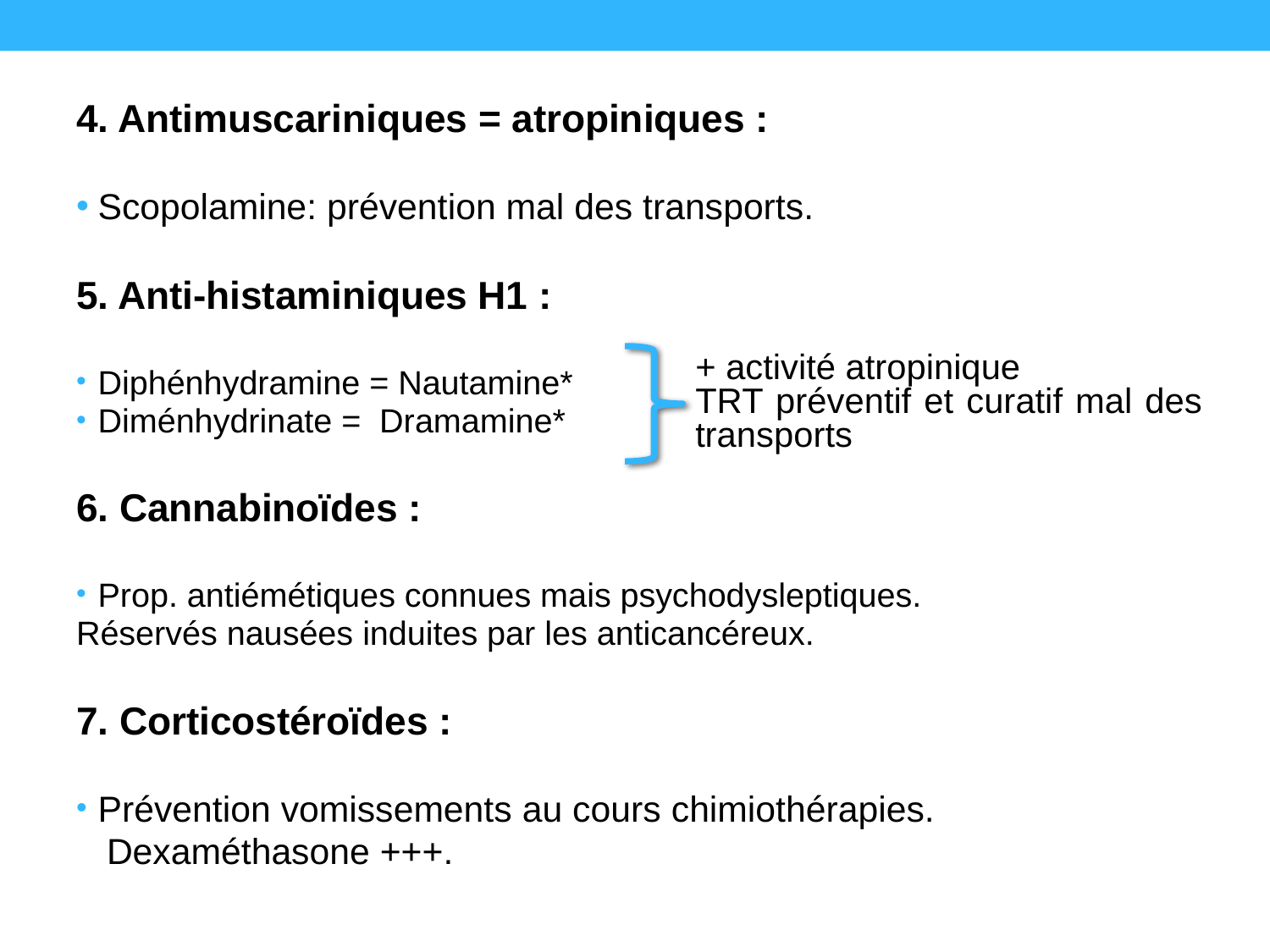

4. Antimuscariniques = atropiniques :

Scopolamine: prévention mal des transports.

5. Anti-histaminiques H1 :

Diphénhydramine = Nautamine*
Diménhydrinate =  Dramamine*

6. Cannabinoïdes :

Prop. antiémétiques connues mais psychodysleptiques.
Réservés nausées induites par les anticancéreux.

7. Corticostéroïdes :

Prévention vomissements au cours chimiothérapies.
   Dexaméthasone +++.

+ activité atropinique
TRT préventif et curatif mal des transports